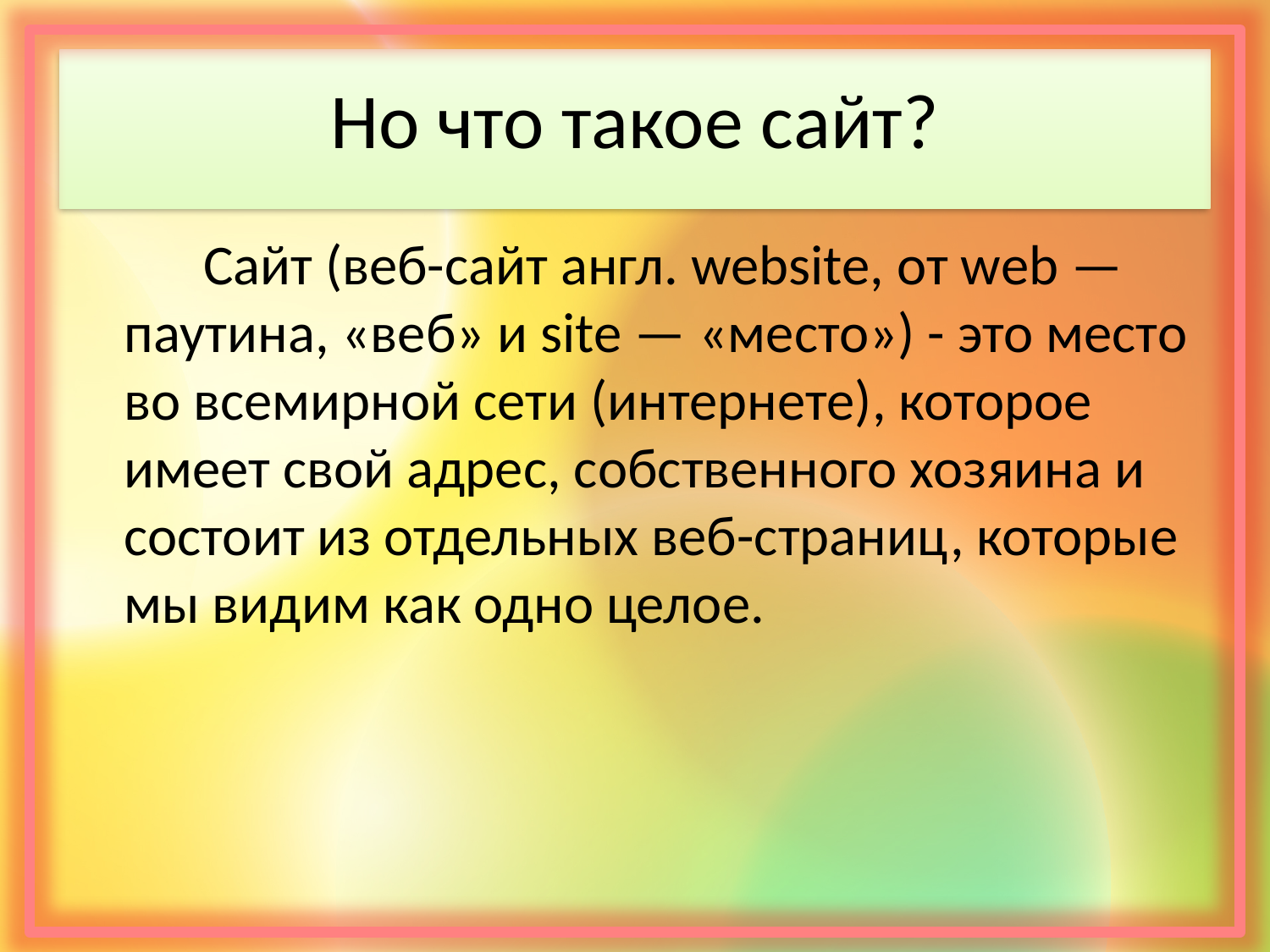

# Но что такое сайт?
          Сайт (веб-сайт англ. website, от web — паутина, «веб» и site — «место») - это место во всемирной сети (интернете), которое имеет свой адрес, собственного хозяина и состоит из отдельных веб-страниц, которые мы видим как одно целое.